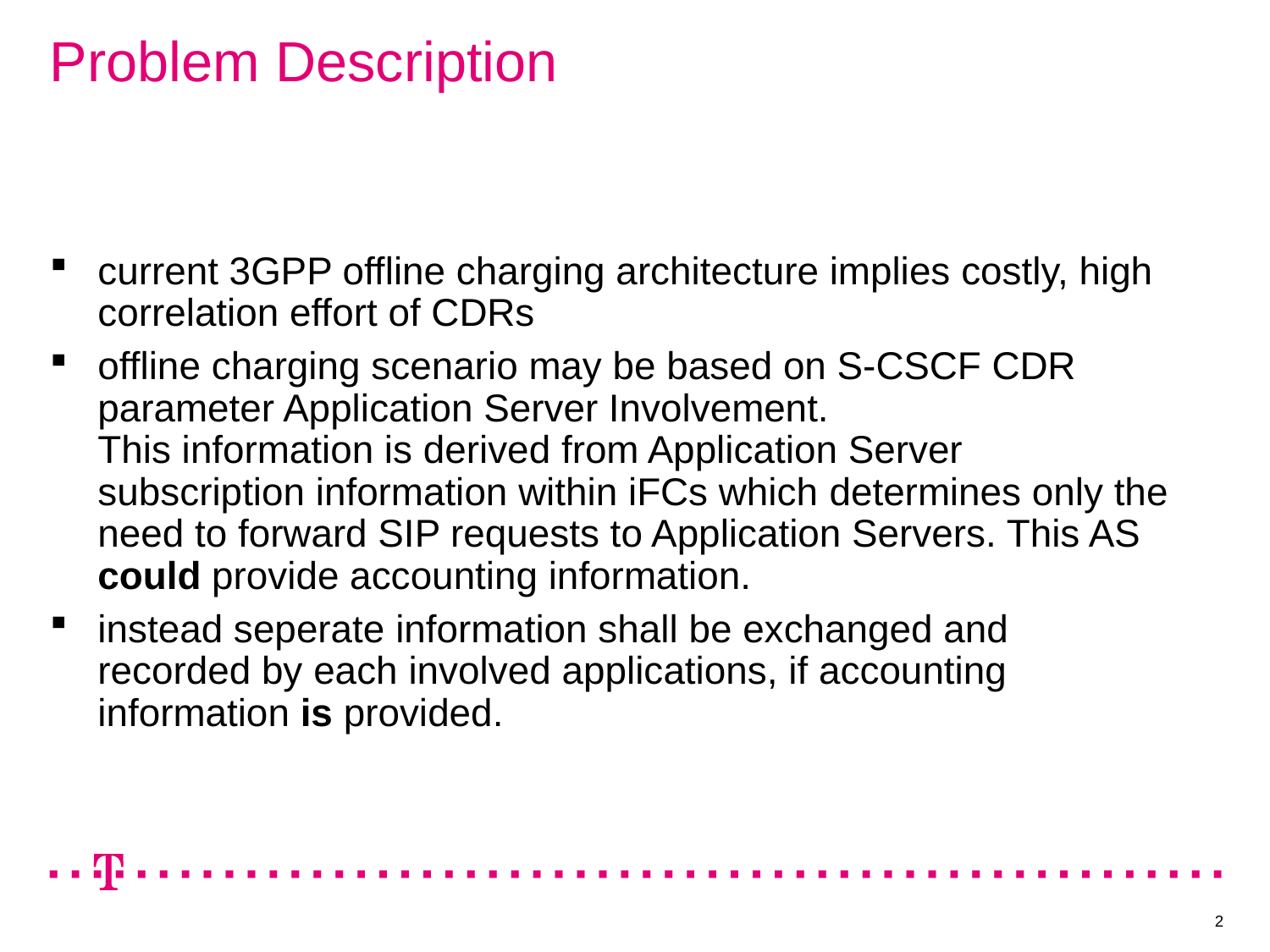

# Problem Description
current 3GPP offline charging architecture implies costly, high correlation effort of CDRs
offline charging scenario may be based on S-CSCF CDR parameter Application Server Involvement.
This information is derived from Application Server subscription information within iFCs which determines only the need to forward SIP requests to Application Servers. This AS could provide accounting information.
instead seperate information shall be exchanged and recorded by each involved applications, if accounting information is provided.

2